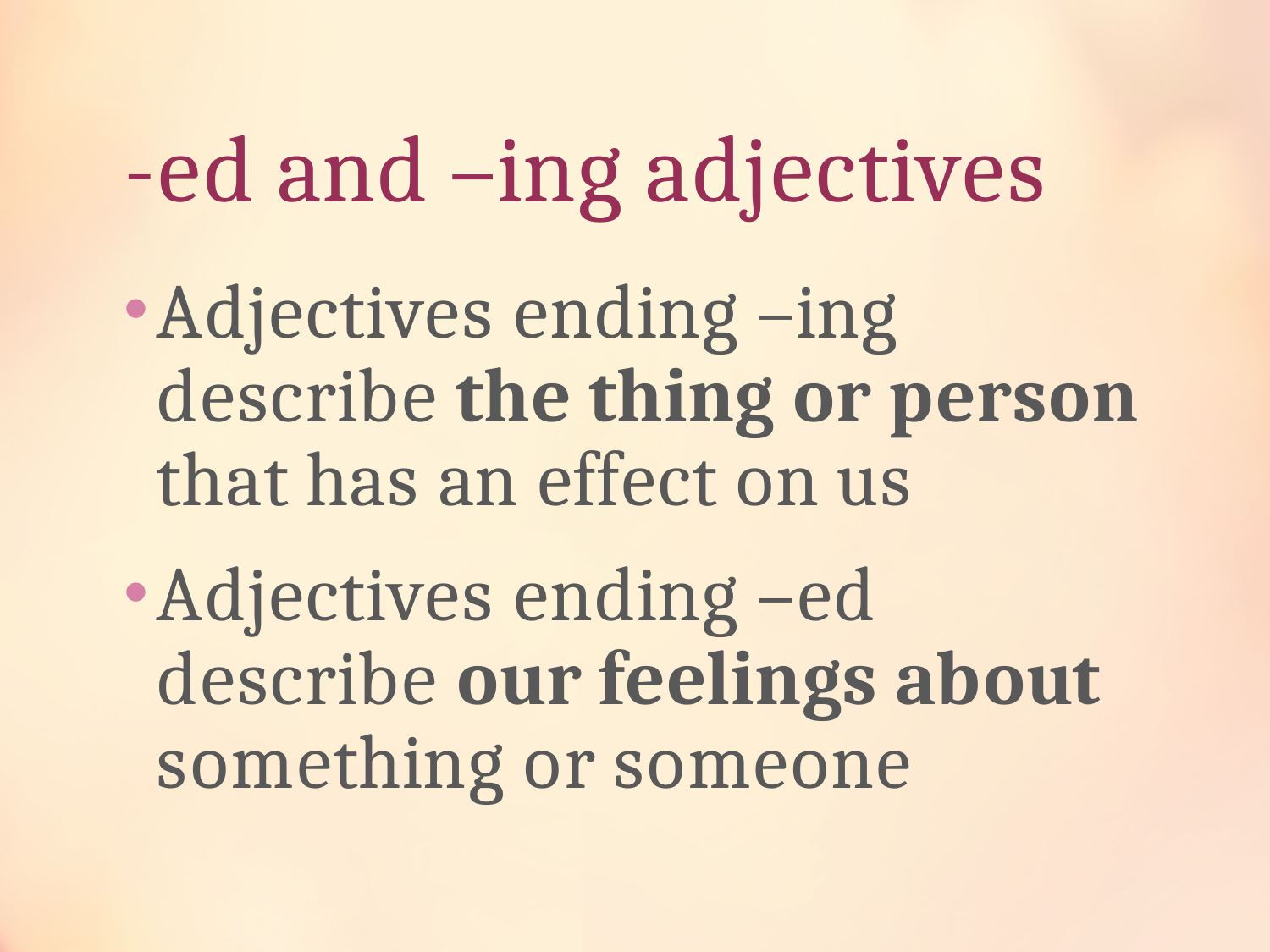

# -ed and –ing adjectives
Adjectives ending –ing describe the thing or person that has an effect on us
Adjectives ending –ed describe our feelings about something or someone